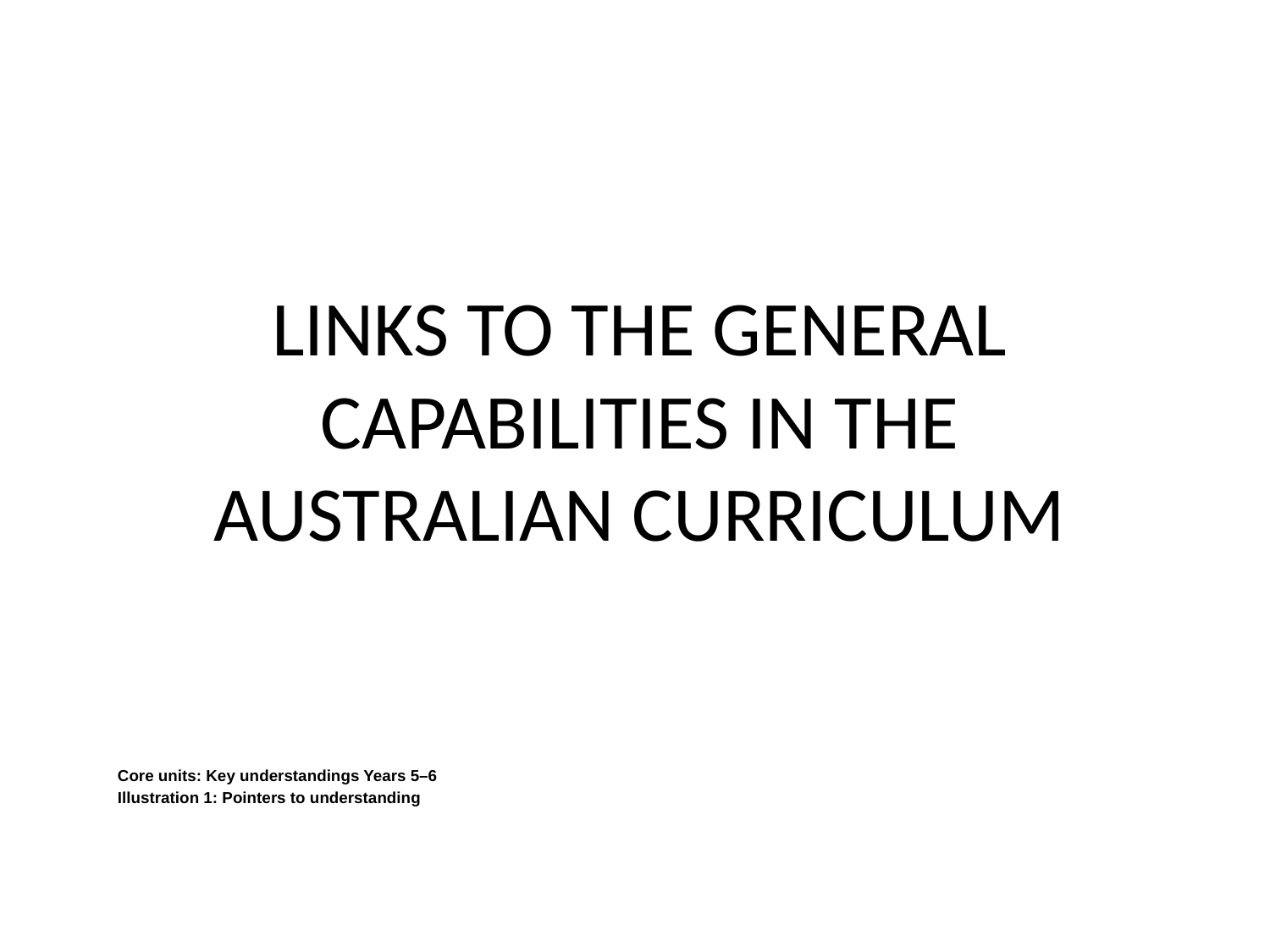

# Links to the general capabilities in the Australian Curriculum
Core units: Key understandings Years 5–6
Illustration 1: Pointers to understanding